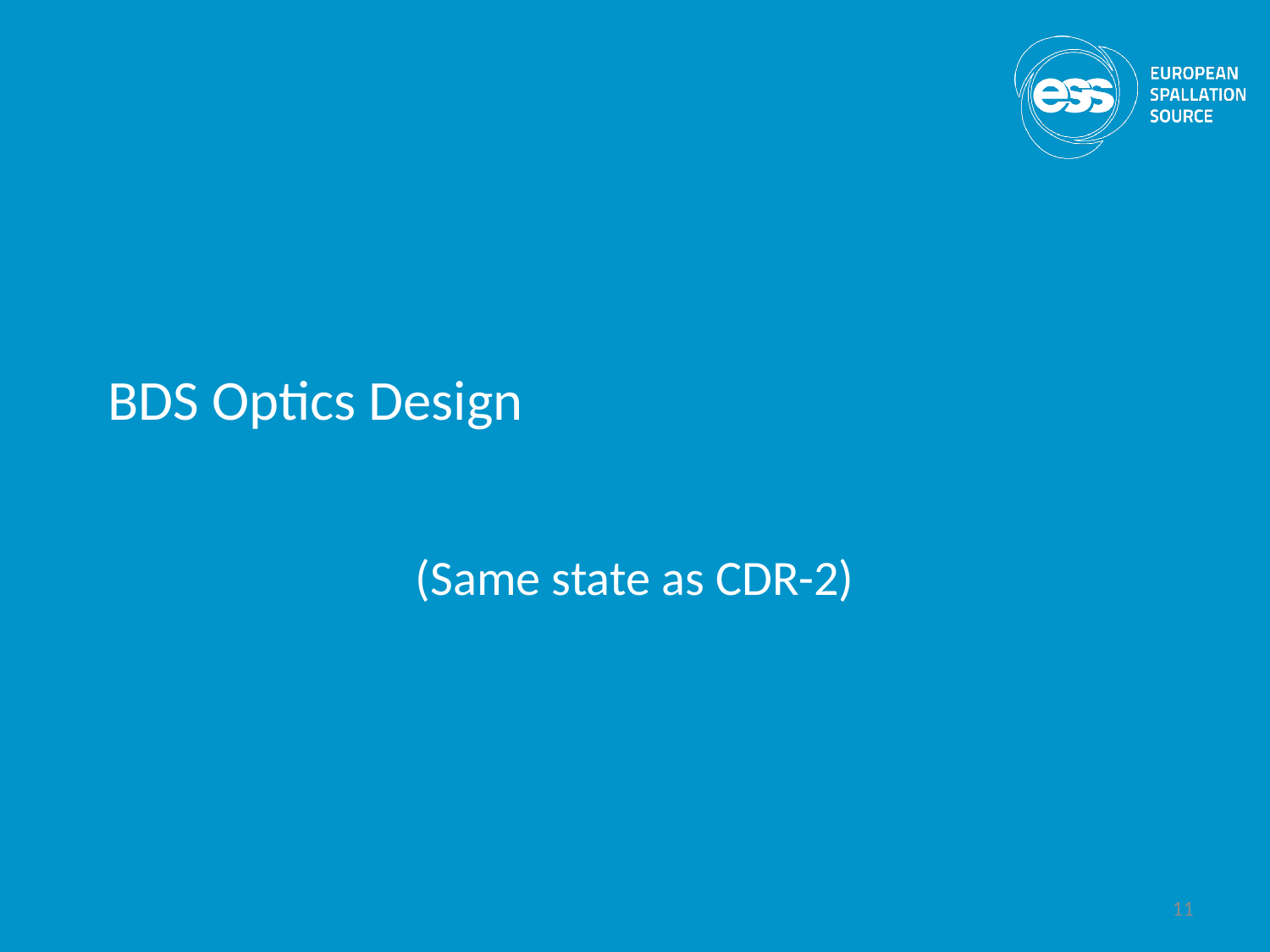

# BDS Optics Design
(Same state as CDR-2)
11